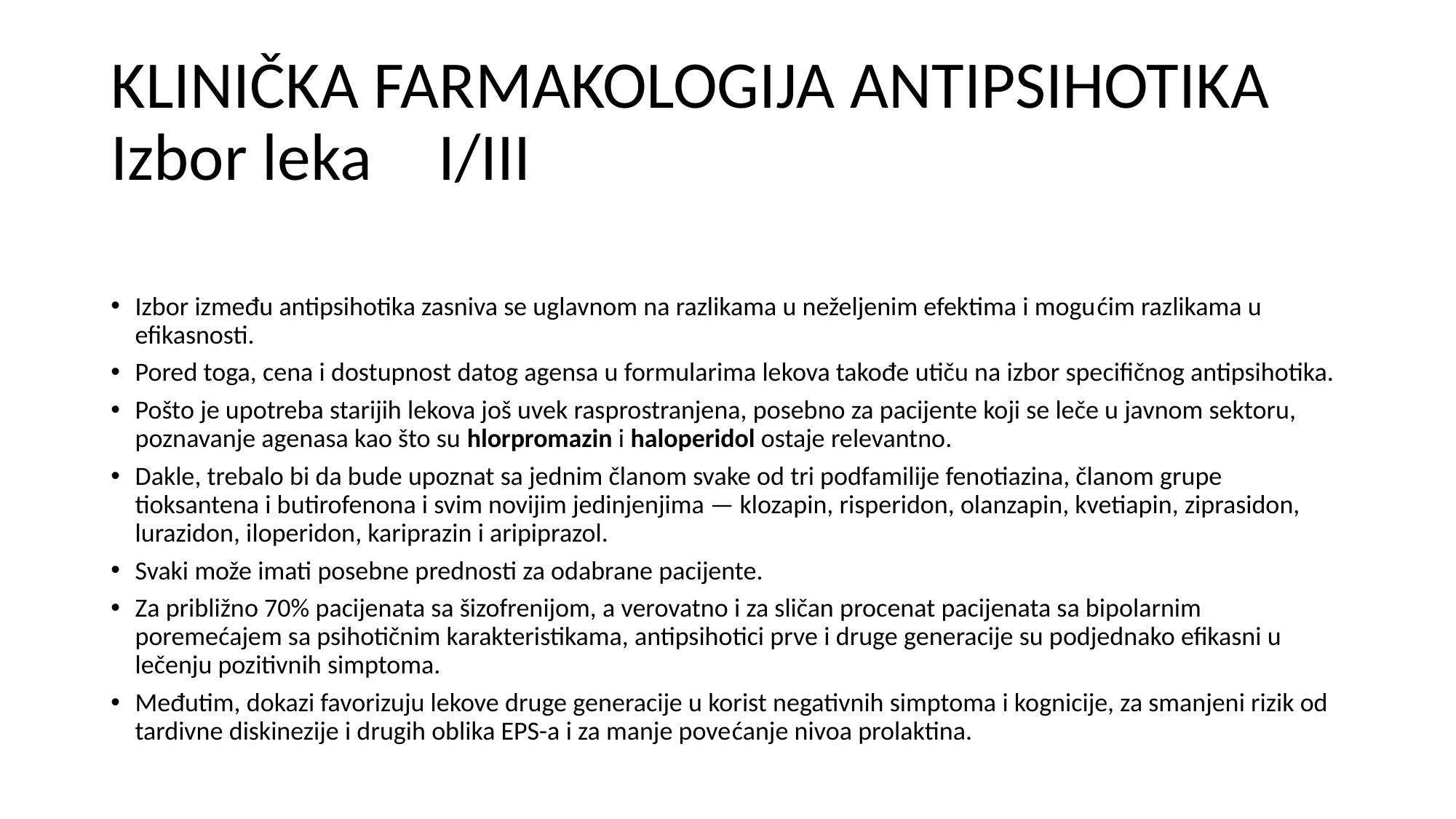

# KLINIČKA FARMAKOLOGIJA ANTIPSIHOTIKA Izbor leka	I/III
Izbor između antipsihotika zasniva se uglavnom na razlikama u neželjenim efektima i mogućim razlikama u efikasnosti.
Pored toga, cena i dostupnost datog agensa u formularima lekova takođe utiču na izbor specifičnog antipsihotika.
Pošto je upotreba starijih lekova još uvek rasprostranjena, posebno za pacijente koji se leče u javnom sektoru, poznavanje agenasa kao što su hlorpromazin i haloperidol ostaje relevantno.
Dakle, trebalo bi da bude upoznat sa jednim članom svake od tri podfamilije fenotiazina, članom grupe tioksantena i butirofenona i svim novijim jedinjenjima — klozapin, risperidon, olanzapin, kvetiapin, ziprasidon, lurazidon, iloperidon, kariprazin i aripiprazol.
Svaki može imati posebne prednosti za odabrane pacijente.
Za približno 70% pacijenata sa šizofrenijom, a verovatno i za sličan procenat pacijenata sa bipolarnim poremećajem sa psihotičnim karakteristikama, antipsihotici prve i druge generacije su podjednako efikasni u lečenju pozitivnih simptoma.
Međutim, dokazi favorizuju lekove druge generacije u korist negativnih simptoma i kognicije, za smanjeni rizik od tardivne diskinezije i drugih oblika EPS-a i za manje povećanje nivoa prolaktina.